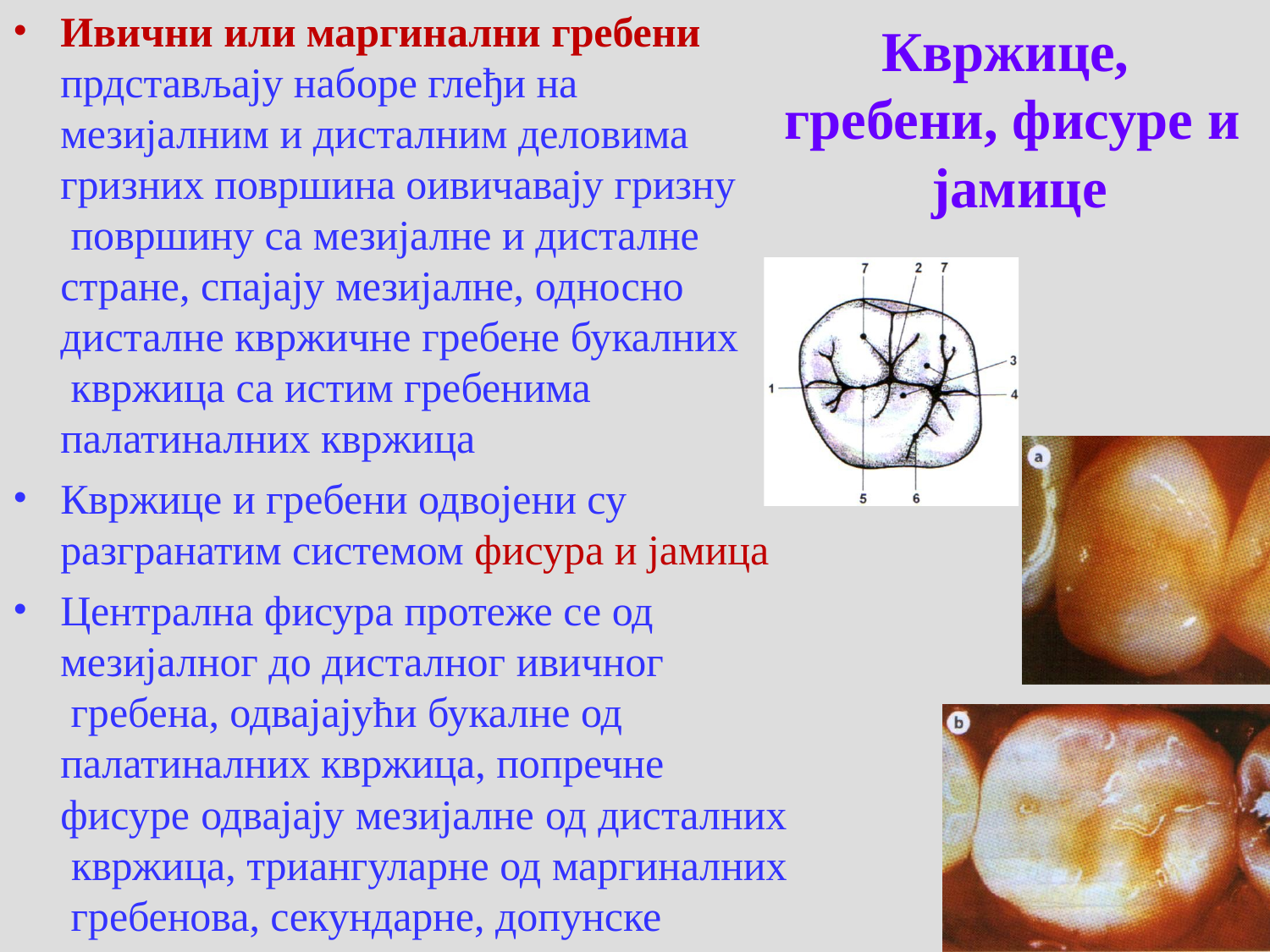

Ивични или маргинални гребени
прдстављају наборе глеђи на
мезијалним и дисталним деловима  гризних површина оивичавају гризну  површину са мезијалне и дисталне
стране, спајају мезијалне, односно
дисталне квржичне гребене букалних  квржица са истим гребенима  палатиналних квржица
Квржице и гребени одвојени су  разгранатим системом фисура и јамица
Централна фисура протеже се од  мезијалног до дисталног ивичног  гребена, одвајајући букалне од  палатиналних квржица, попречне
фисуре одвајају мезијалне од дисталних  квржица, триангуларне од маргиналних  гребенова, секундарне, допунске
# Квржице,  гребени, фисуре и  јамице